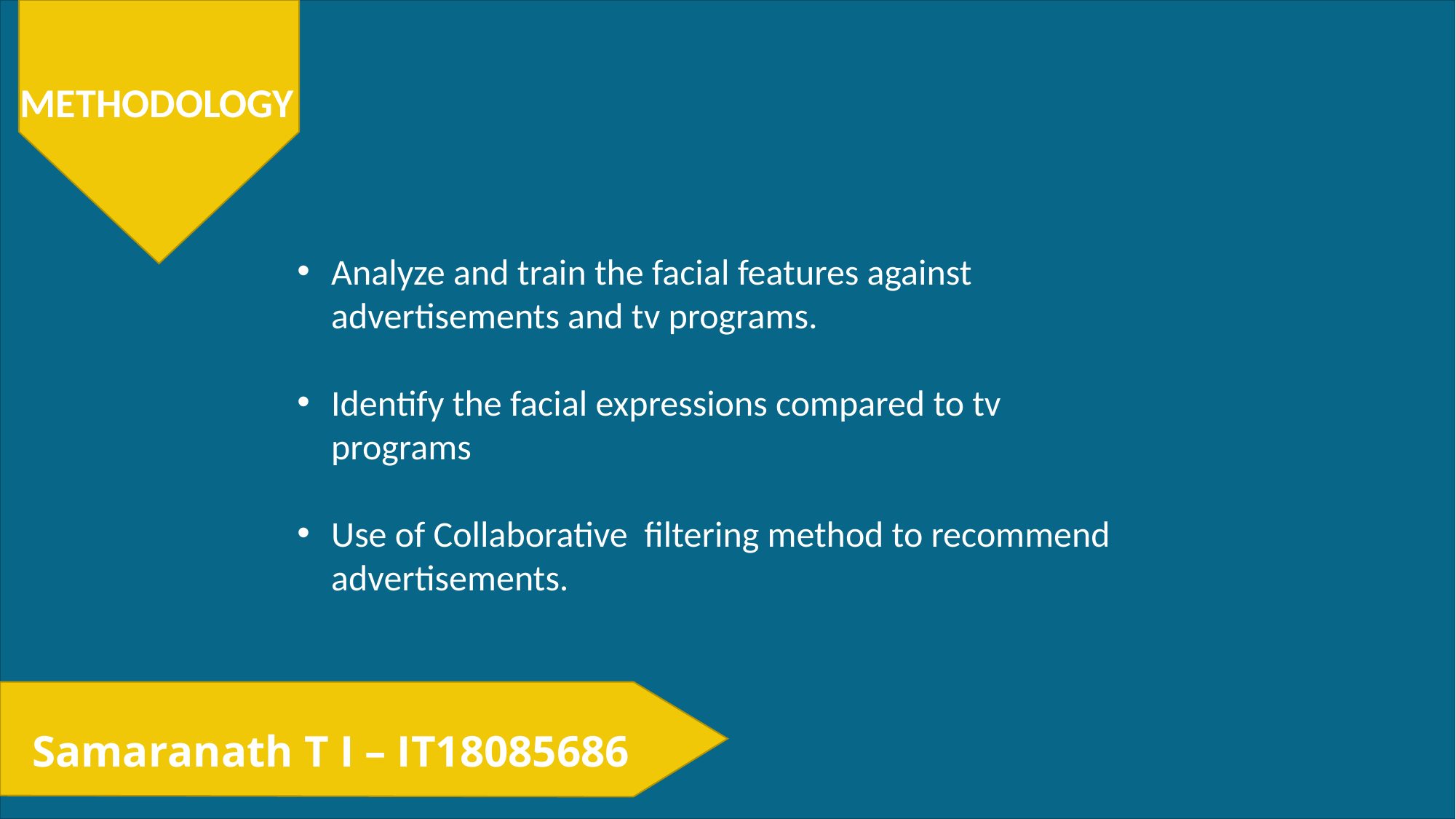

METHODOLOGY
Analyze and train the facial features against advertisements and tv programs.

Identify the facial expressions compared to tv programs

Use of Collaborative  filtering method to recommend advertisements.

Samaranath T I – IT18085686